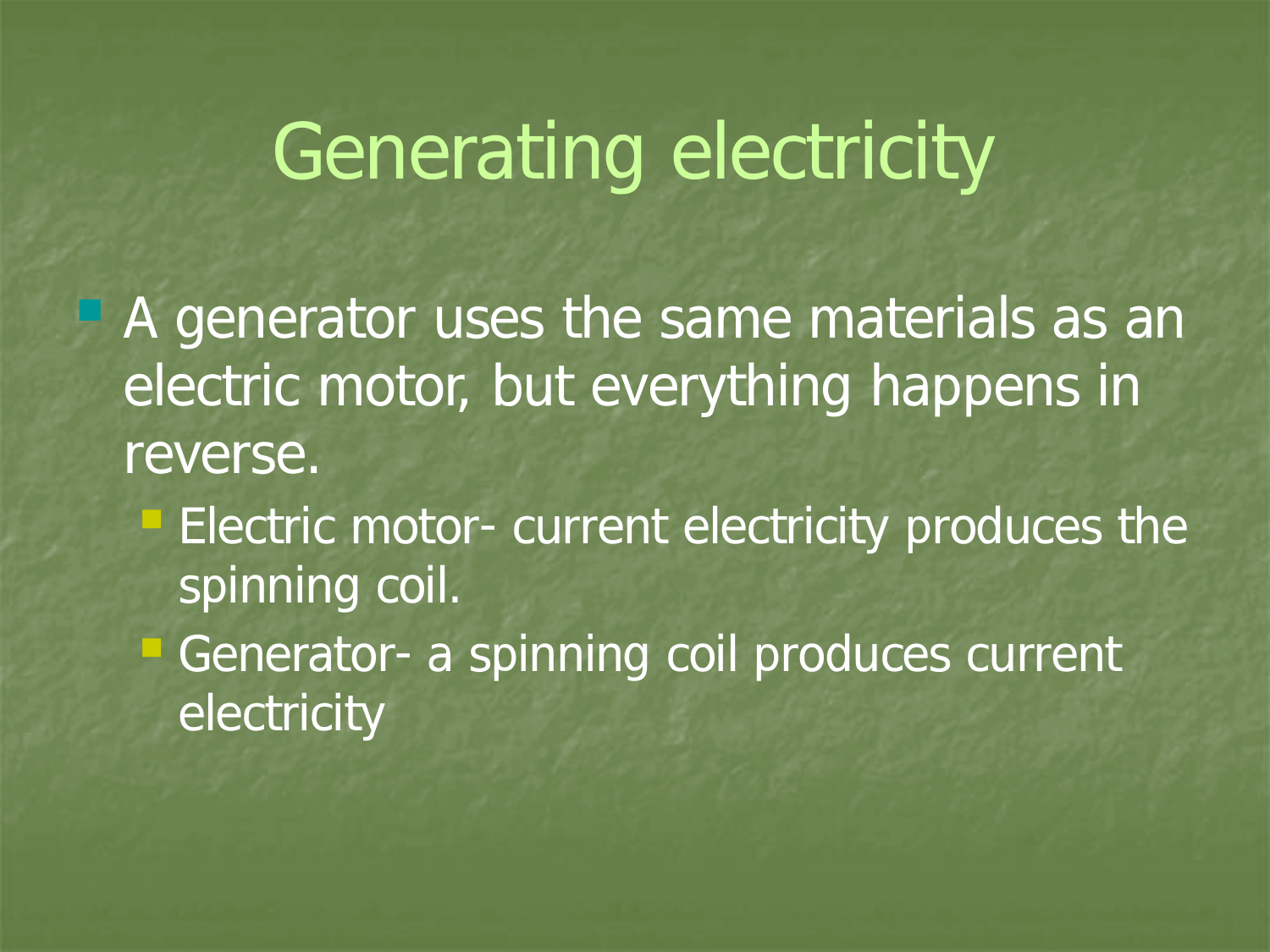

# Generating electricity
A generator uses the same materials as an electric motor, but everything happens in reverse.
Electric motor- current electricity produces the spinning coil.
Generator- a spinning coil produces current electricity